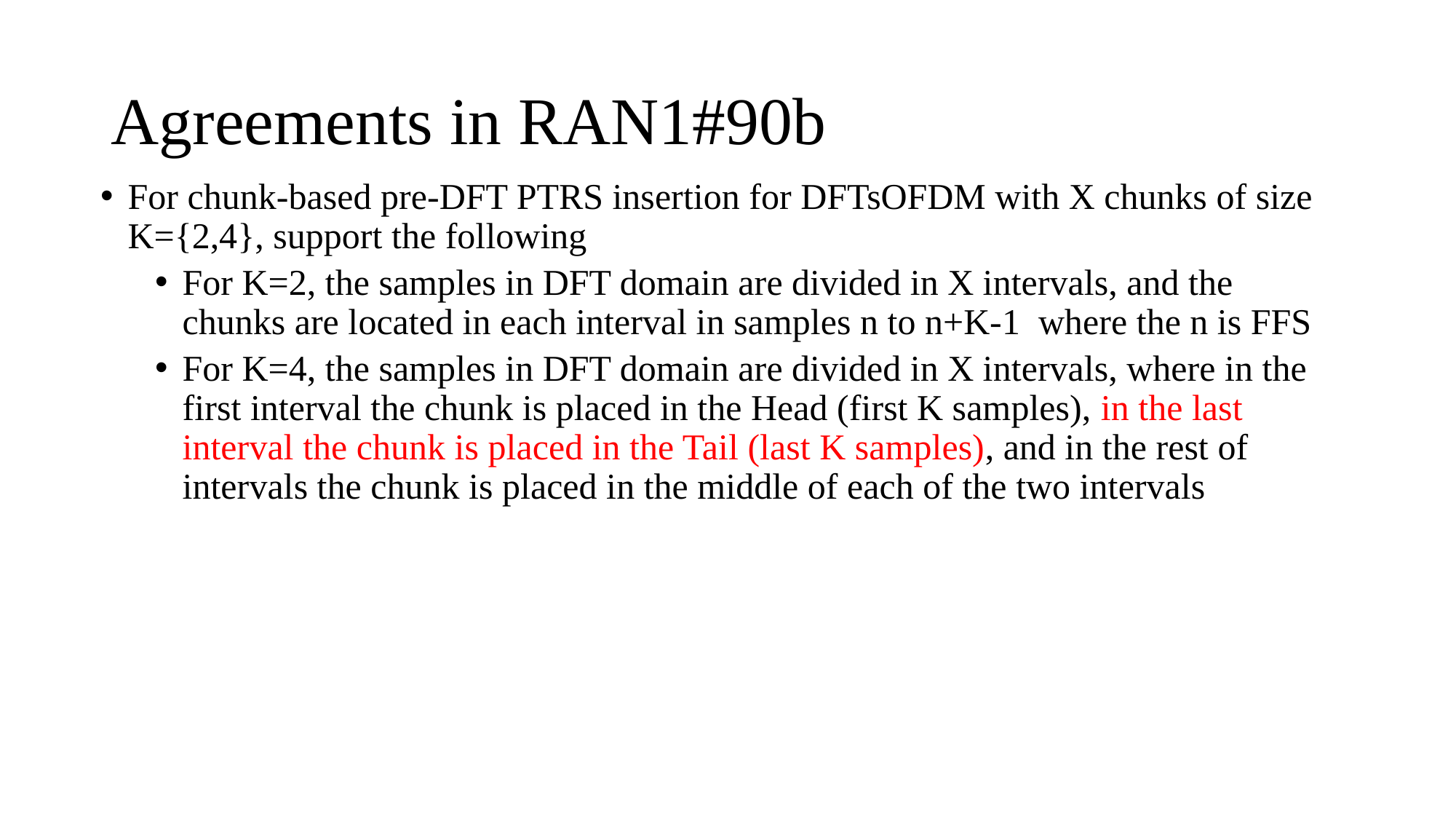

# Agreements in RAN1#90b
For chunk-based pre-DFT PTRS insertion for DFTsOFDM with X chunks of size K={2,4}, support the following
For K=2, the samples in DFT domain are divided in X intervals, and the chunks are located in each interval in samples n to n+K-1  where the n is FFS
For K=4, the samples in DFT domain are divided in X intervals, where in the first interval the chunk is placed in the Head (first K samples), in the last interval the chunk is placed in the Tail (last K samples), and in the rest of intervals the chunk is placed in the middle of each of the two intervals